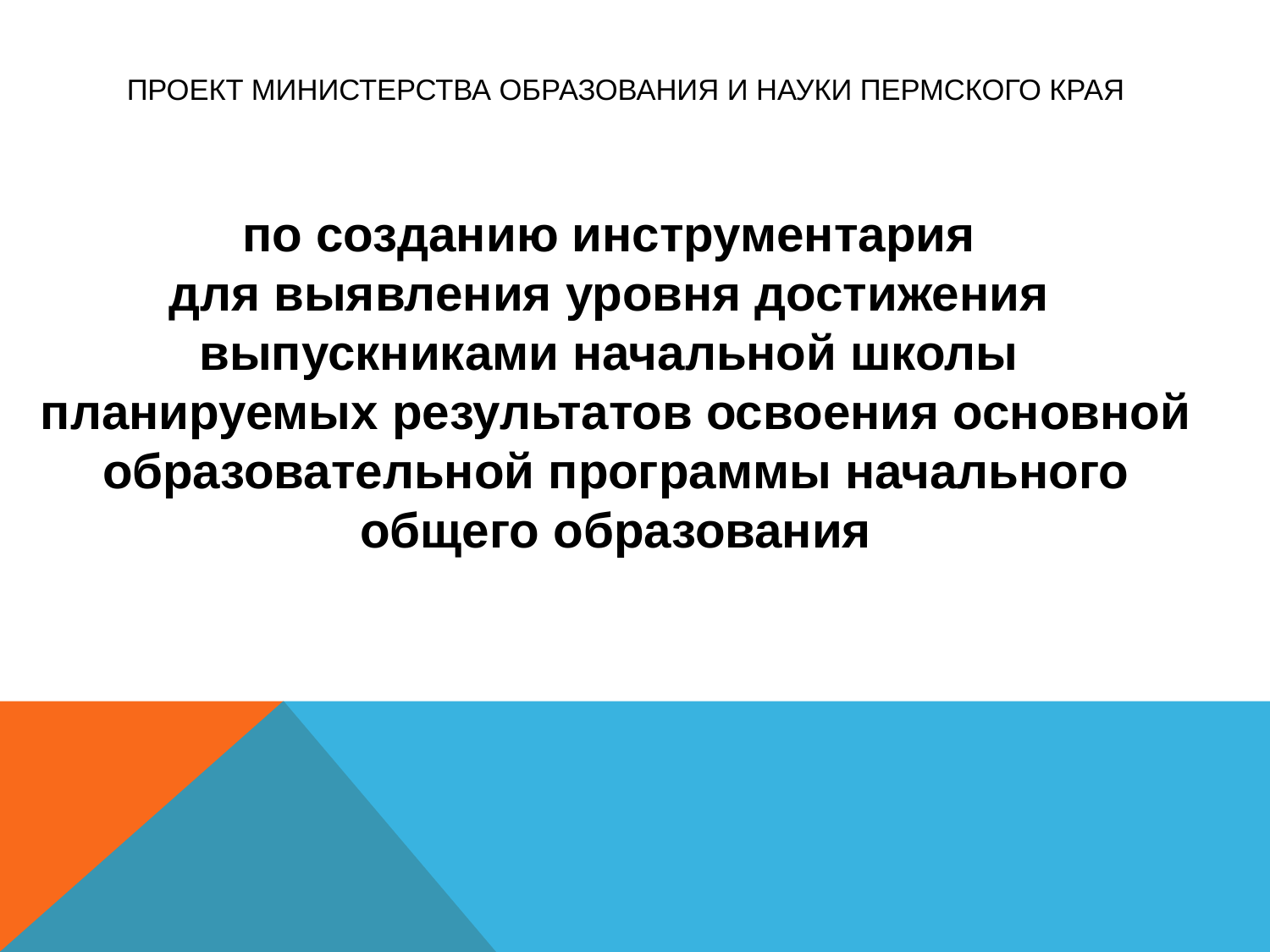

# Проект Министерства образования и науки Пермского края
по созданию инструментария
для выявления уровня достижения
выпускниками начальной школы
планируемых результатов освоения основной образовательной программы начального общего образования